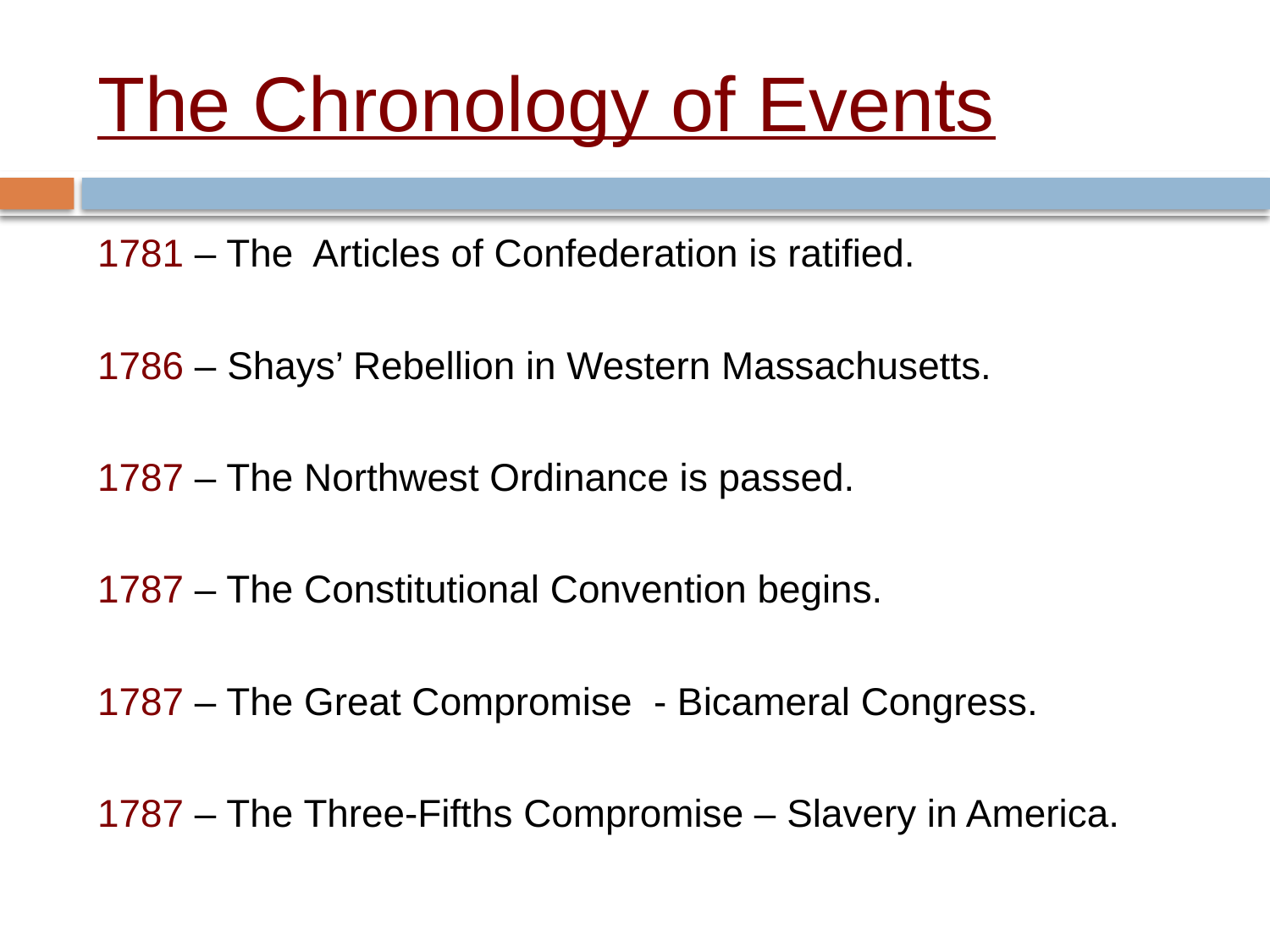

# The Chronology of Events
1781 – The  Articles of Confederation is ratified.

1786 – Shays’ Rebellion in Western Massachusetts.

1787 – The Northwest Ordinance is passed.

1787 – The Constitutional Convention begins.

1787 – The Great Compromise  - Bicameral Congress.

1787 – The Three-Fifths Compromise – Slavery in America.